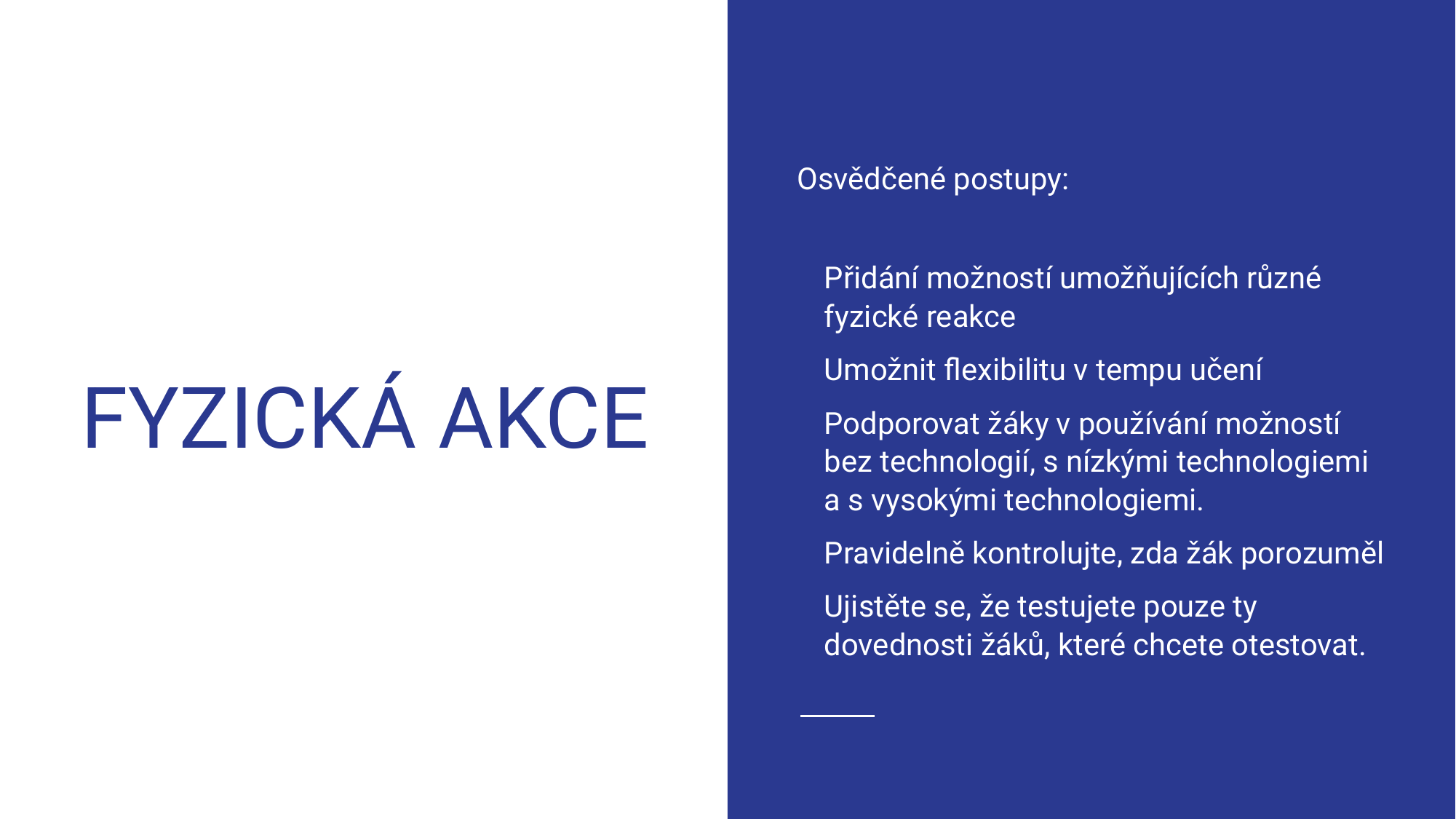

Osvědčené postupy:

Přidání možností umožňujících různé fyzické reakce
Umožnit flexibilitu v tempu učení
Podporovat žáky v používání možností bez technologií, s nízkými technologiemi a s vysokými technologiemi.
Pravidelně kontrolujte, zda žák porozuměl
Ujistěte se, že testujete pouze ty dovednosti žáků, které chcete otestovat.
# FYZICKÁ AKCE